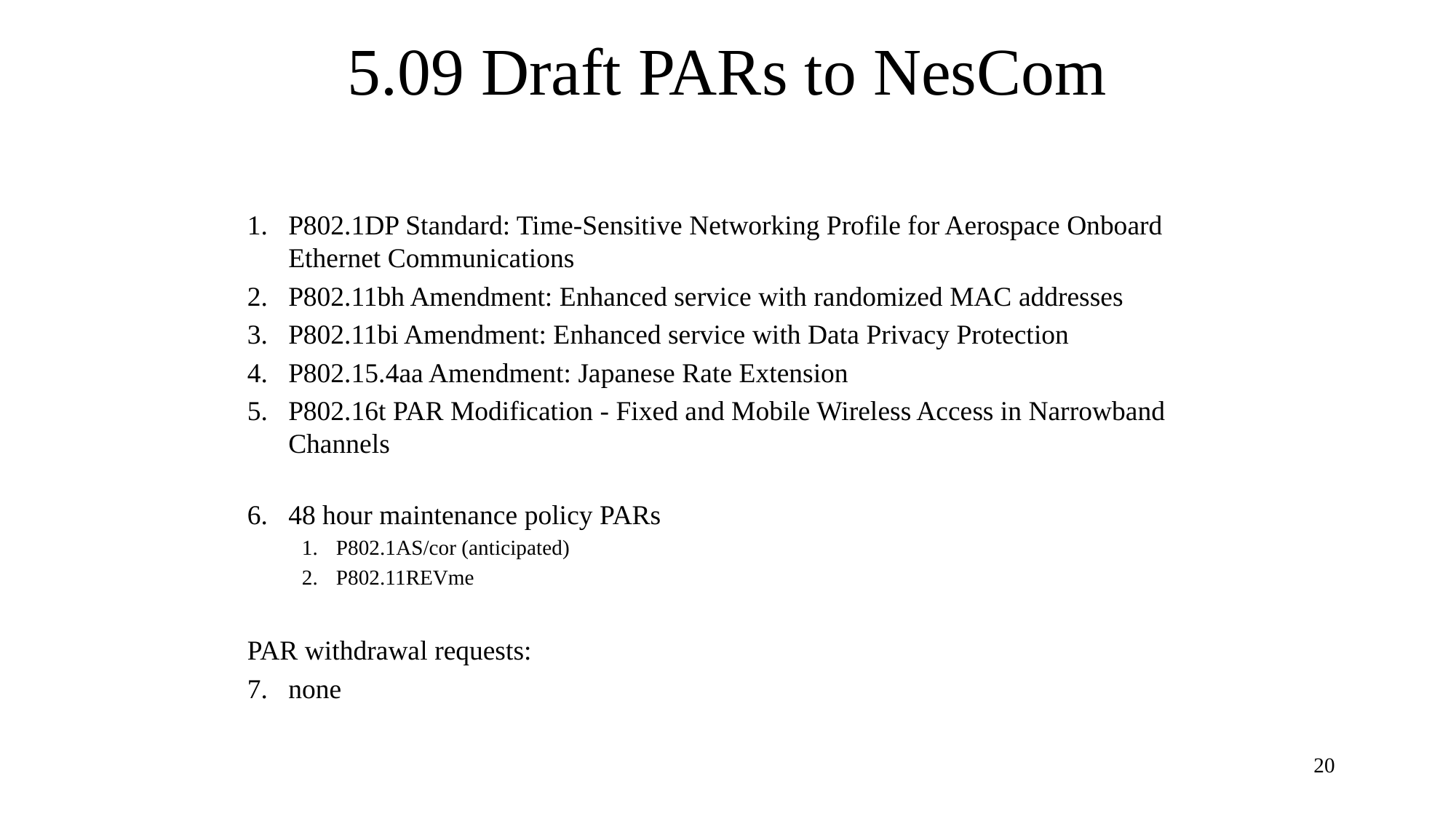

# 5.09 Draft PARs to NesCom

P802.1DP Standard: Time-Sensitive Networking Profile for Aerospace Onboard Ethernet Communications
P802.11bh Amendment: Enhanced service with randomized MAC addresses
P802.11bi Amendment: Enhanced service with Data Privacy Protection
P802.15.4aa Amendment: Japanese Rate Extension
P802.16t PAR Modification - Fixed and Mobile Wireless Access in Narrowband Channels
48 hour maintenance policy PARs
P802.1AS/cor (anticipated)
P802.11REVme

PAR withdrawal requests:
none

20